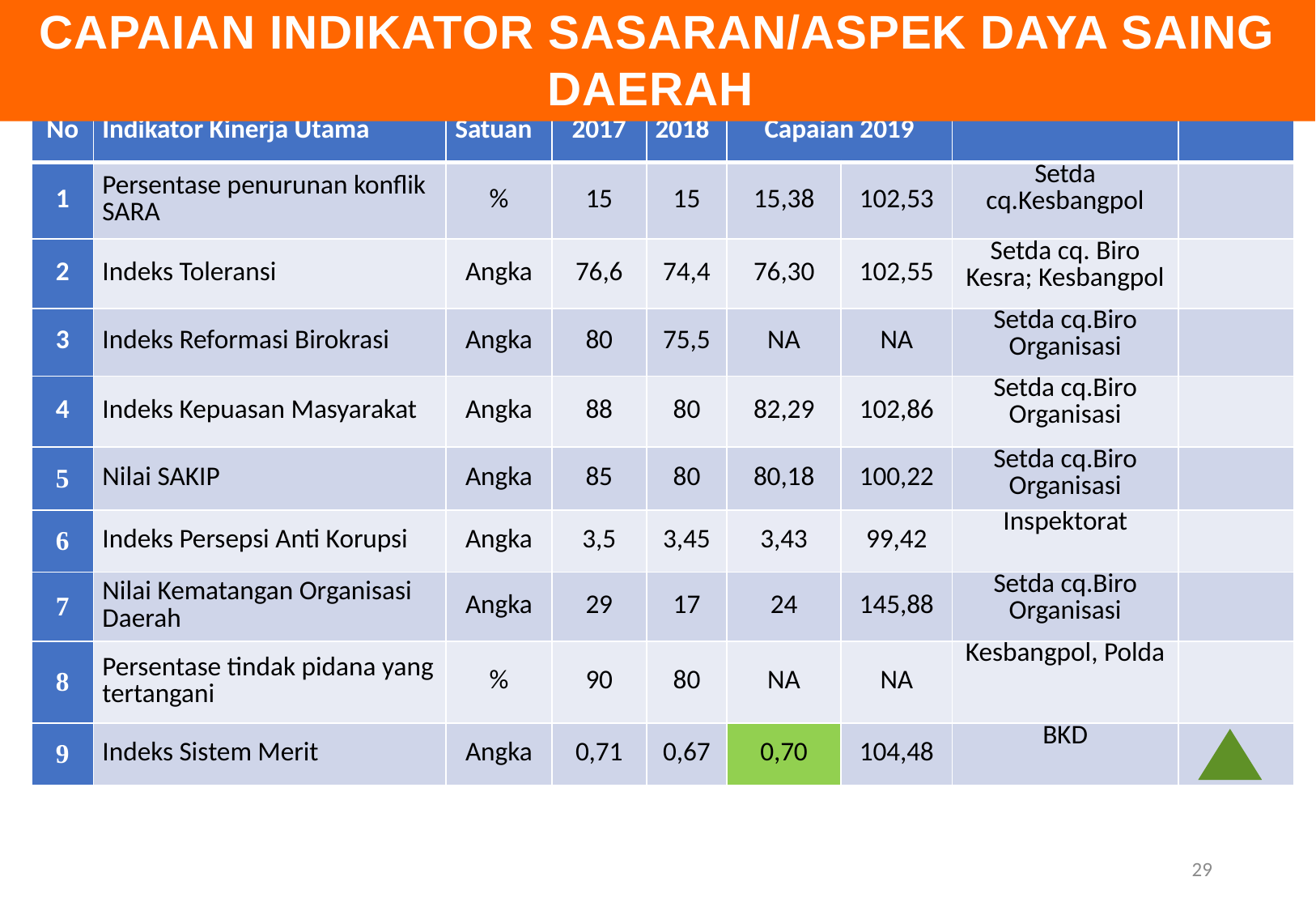

CAPAIAN INDIKATOR SASARAN/ASPEK DAYA SAING DAERAH
| No | Indikator Kinerja Utama | Satuan | 2017 | 2018 | Capaian 2019 |  | OPD | Ket |
| --- | --- | --- | --- | --- | --- | --- | --- | --- |
| 1 | Persentase penurunan konflik SARA | % | 15 | 15 | 15,38 | 102,53 | Setda cq.Kesbangpol |  |
| 2 | Indeks Toleransi | Angka | 76,6 | 74,4 | 76,30 | 102,55 | Setda cq. Biro Kesra; Kesbangpol |  |
| 3 | Indeks Reformasi Birokrasi | Angka | 80 | 75,5 | NA | NA | Setda cq.Biro Organisasi |  |
| 4 | Indeks Kepuasan Masyarakat | Angka | 88 | 80 | 82,29 | 102,86 | Setda cq.Biro Organisasi |  |
| 5 | Nilai SAKIP | Angka | 85 | 80 | 80,18 | 100,22 | Setda cq.Biro Organisasi |  |
| 6 | Indeks Persepsi Anti Korupsi | Angka | 3,5 | 3,45 | 3,43 | 99,42 | Inspektorat |  |
| 7 | Nilai Kematangan Organisasi Daerah | Angka | 29 | 17 | 24 | 145,88 | Setda cq.Biro Organisasi |  |
| 8 | Persentase tindak pidana yang tertangani | % | 90 | 80 | NA | NA | Kesbangpol, Polda |  |
| 9 | Indeks Sistem Merit | Angka | 0,71 | 0,67 | 0,70 | 104,48 | BKD |  |

29